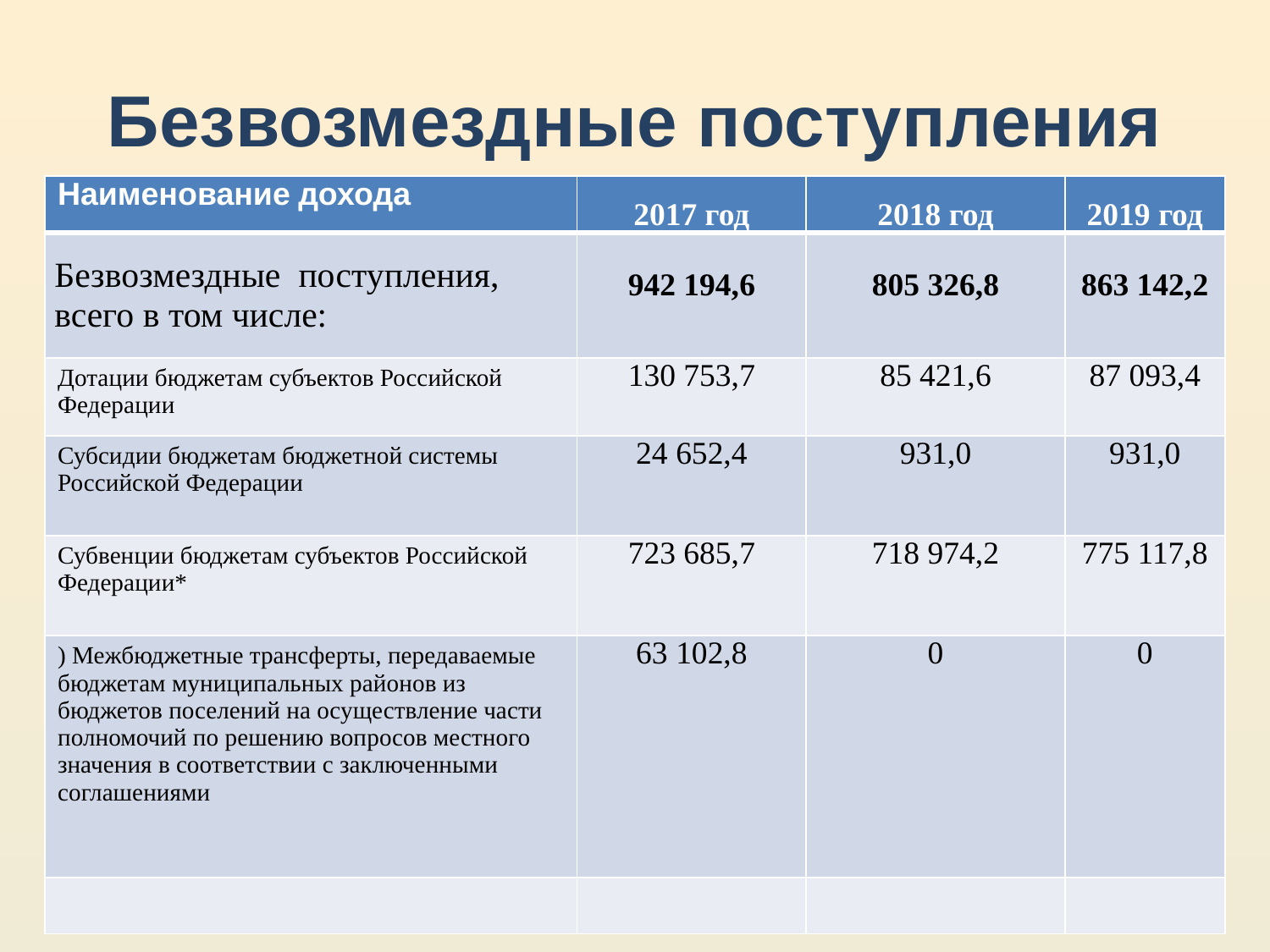

# Безвозмездные поступления
| Наименование дохода | 2017 год | 2018 год | 2019 год |
| --- | --- | --- | --- |
| Безвозмездные поступления, всего в том числе: | 942 194,6 | 805 326,8 | 863 142,2 |
| Дотации бюджетам субъектов Российской Федерации | 130 753,7 | 85 421,6 | 87 093,4 |
| Субсидии бюджетам бюджетной системы Российской Федерации | 24 652,4 | 931,0 | 931,0 |
| Субвенции бюджетам субъектов Российской Федерации\* | 723 685,7 | 718 974,2 | 775 117,8 |
| ) Межбюджетные трансферты, передаваемые бюджетам муниципальных районов из бюджетов поселений на осуществление части полномочий по решению вопросов местного значения в соответствии с заключенными соглашениями | 63 102,8 | 0 | 0 |
|  |  |  |  |